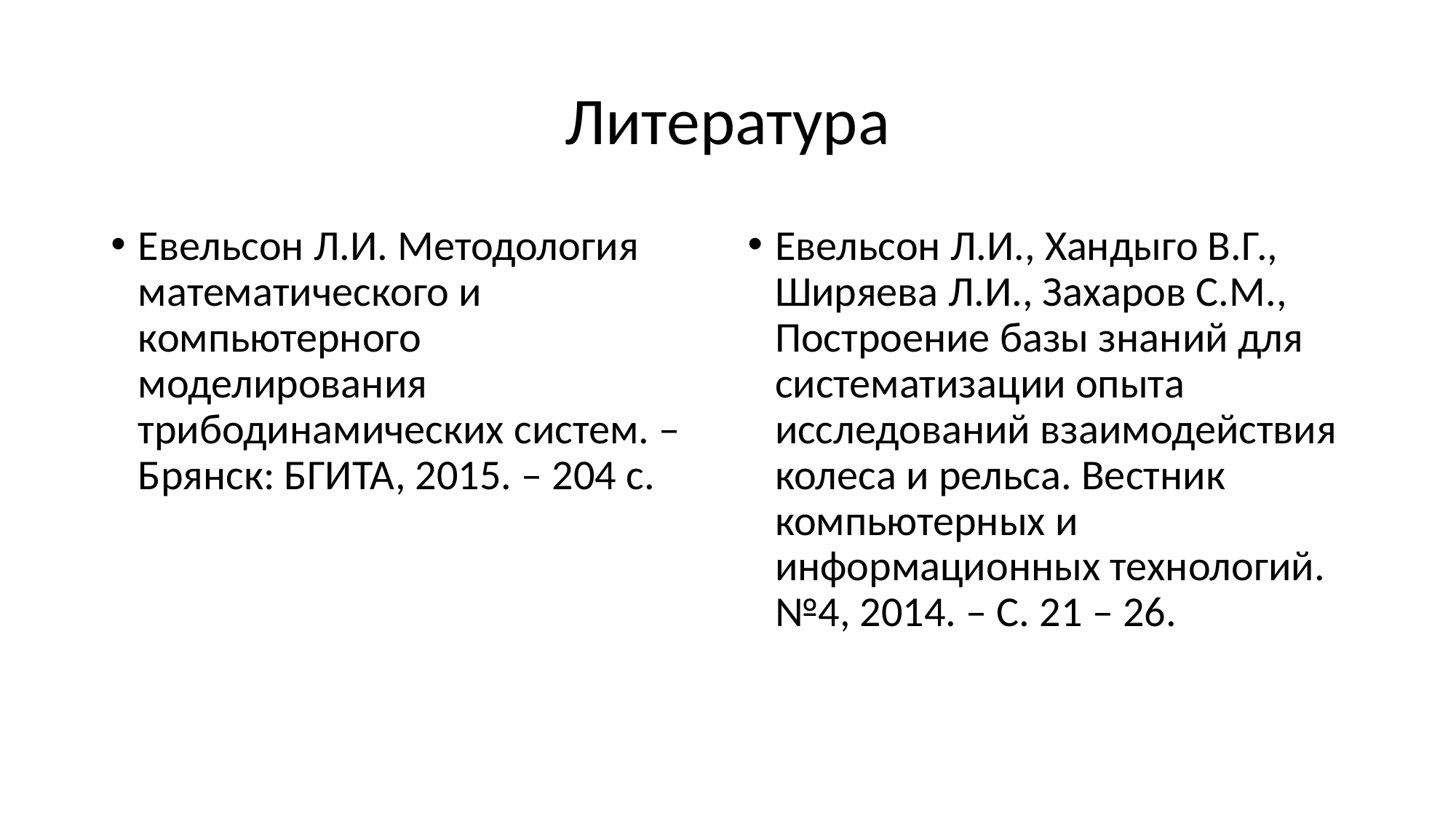

# Литература
Евельсон Л.И. Методология математического и компьютерного моделирования трибодинамических систем. – Брянск: БГИТА, 2015. – 204 с.

Евельсон Л.И., Хандыго В.Г., Ширяева Л.И., Захаров С.М., Построение базы знаний для систематизации опыта исследований взаимодействия колеса и рельса. Вестник компьютерных и информационных технологий.  №4, 2014. – С. 21 – 26.